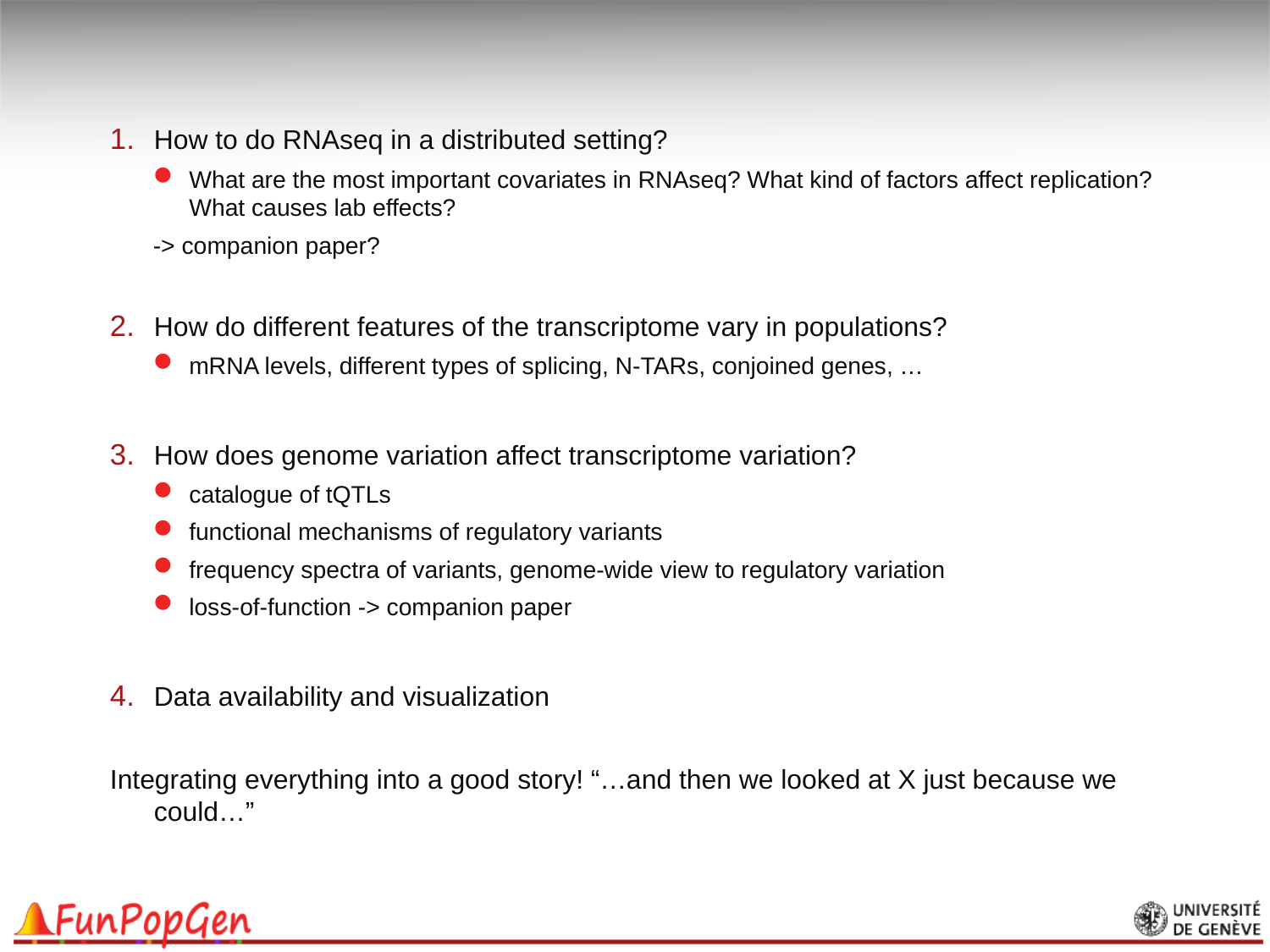

How to do RNAseq in a distributed setting?
What are the most important covariates in RNAseq? What kind of factors affect replication? What causes lab effects?
-> companion paper?

How do different features of the transcriptome vary in populations?
mRNA levels, different types of splicing, N-TARs, conjoined genes, …

How does genome variation affect transcriptome variation?
catalogue of tQTLs
functional mechanisms of regulatory variants
frequency spectra of variants, genome-wide view to regulatory variation
loss-of-function -> companion paper

Data availability and visualization

Integrating everything into a good story! “…and then we looked at X just because we could…”